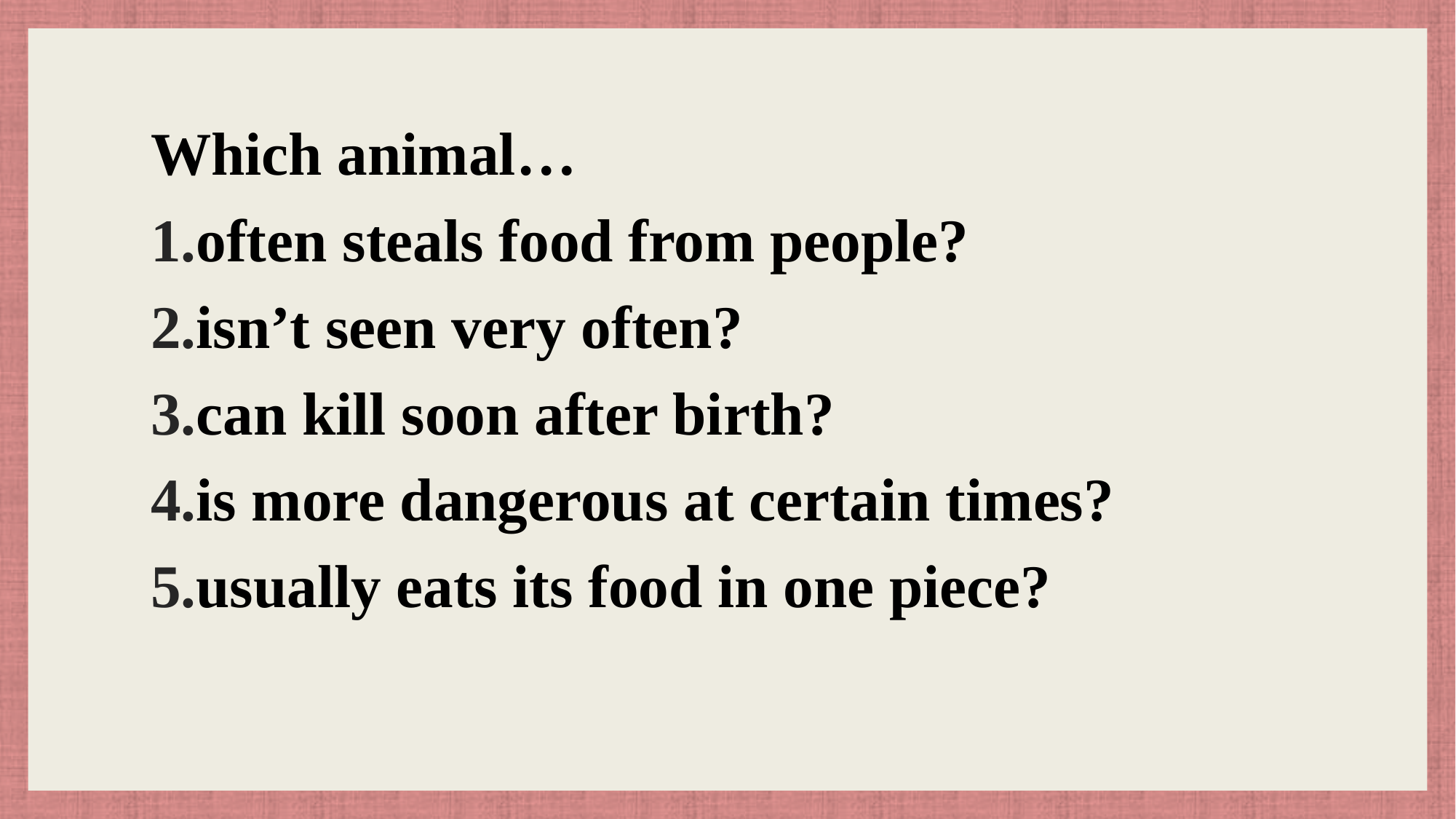

Which animal…
often steals food from people?
isn’t seen very often?
can kill soon after birth?
is more dangerous at certain times?
usually eats its food in one piece?